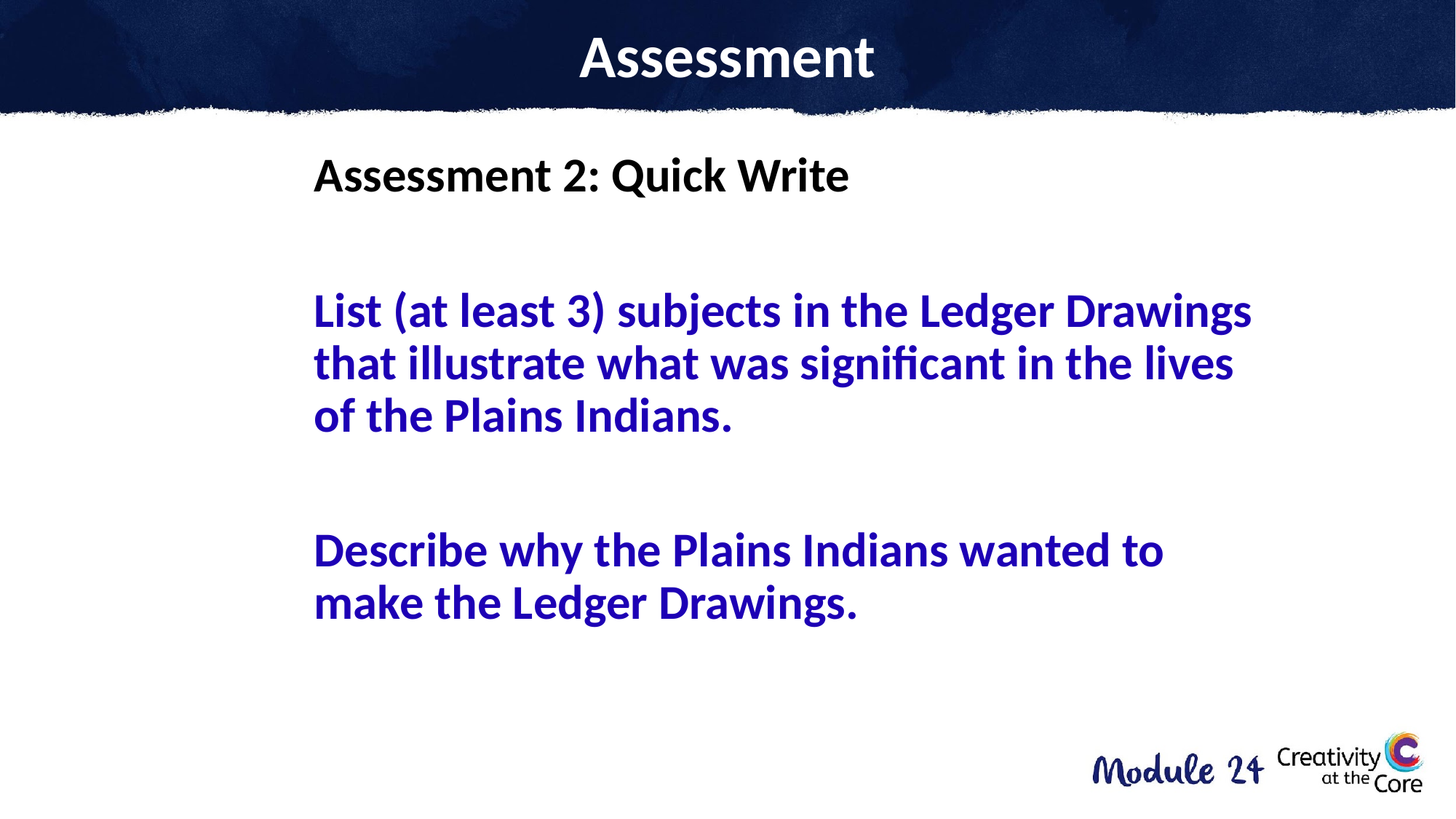

# Assessment

Assessment 2: Quick Write

List (at least 3) subjects in the Ledger Drawings that illustrate what was significant in the lives of the Plains Indians.

Describe why the Plains Indians wanted to make the Ledger Drawings.